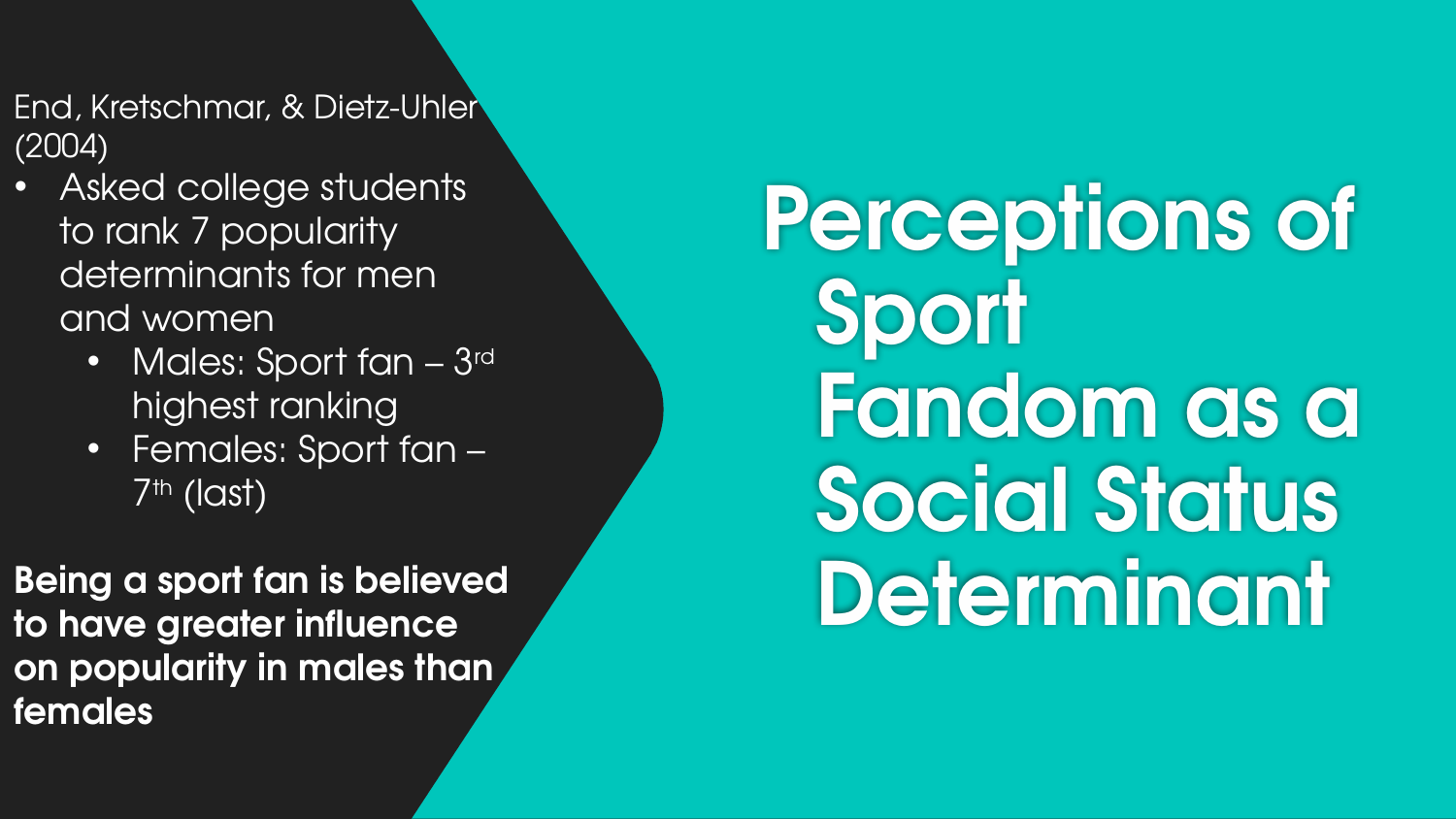

End, Kretschmar, & Dietz-Uhler (2004)
Asked college students to rank 7 popularity determinants for men and women
Males: Sport fan – 3rd highest ranking
Females: Sport fan – 7th (last)

Being a sport fan is believed to have greater influence on popularity in males than females

# Perceptions of Sport Fandom as a Social Status Determinant